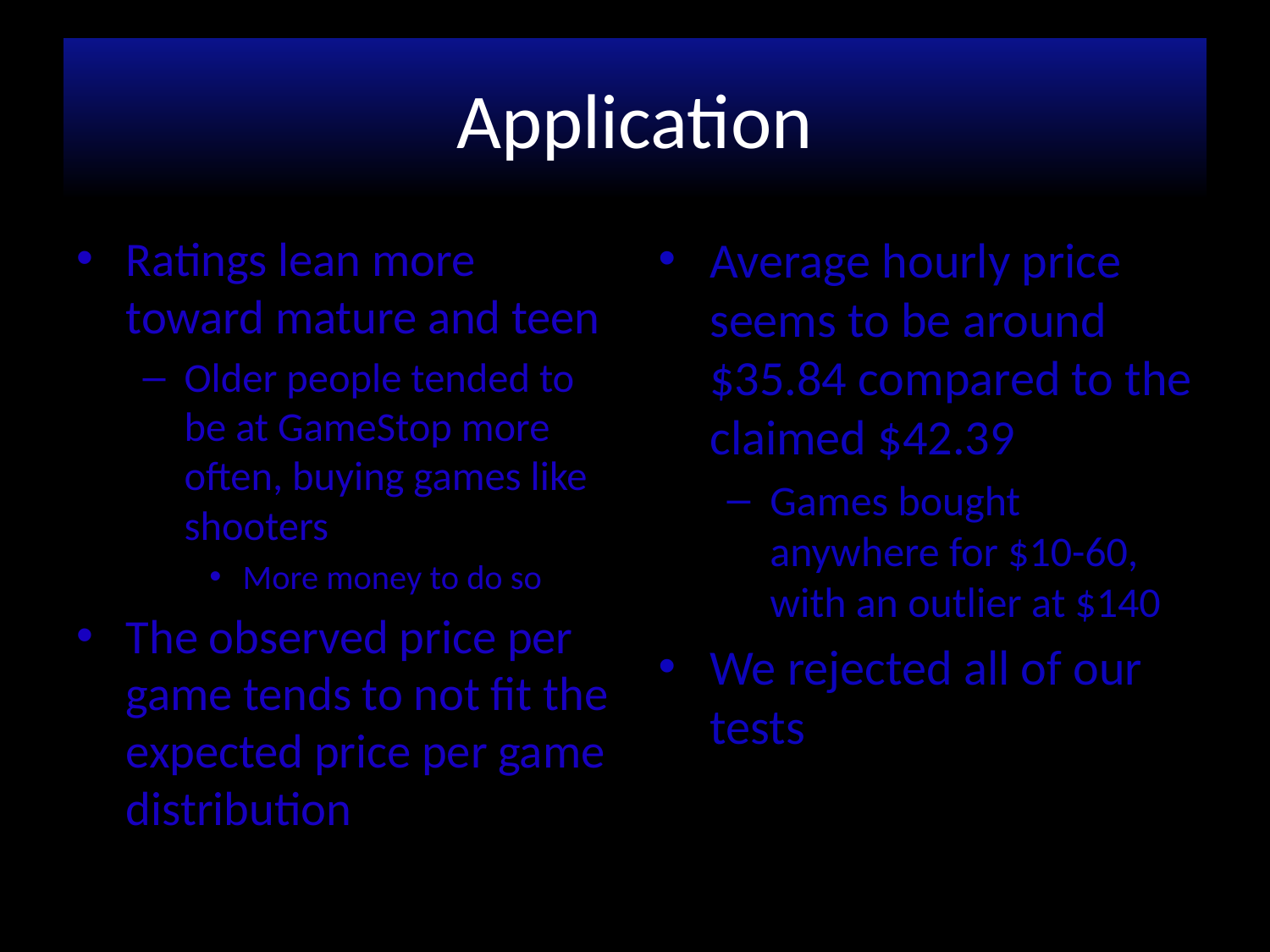

# Application
Ratings lean more toward mature and teen
Older people tended to be at GameStop more often, buying games like shooters
More money to do so
The observed price per game tends to not fit the expected price per game distribution
Average hourly price seems to be around $35.84 compared to the claimed $42.39
Games bought anywhere for $10-60, with an outlier at $140
We rejected all of our tests